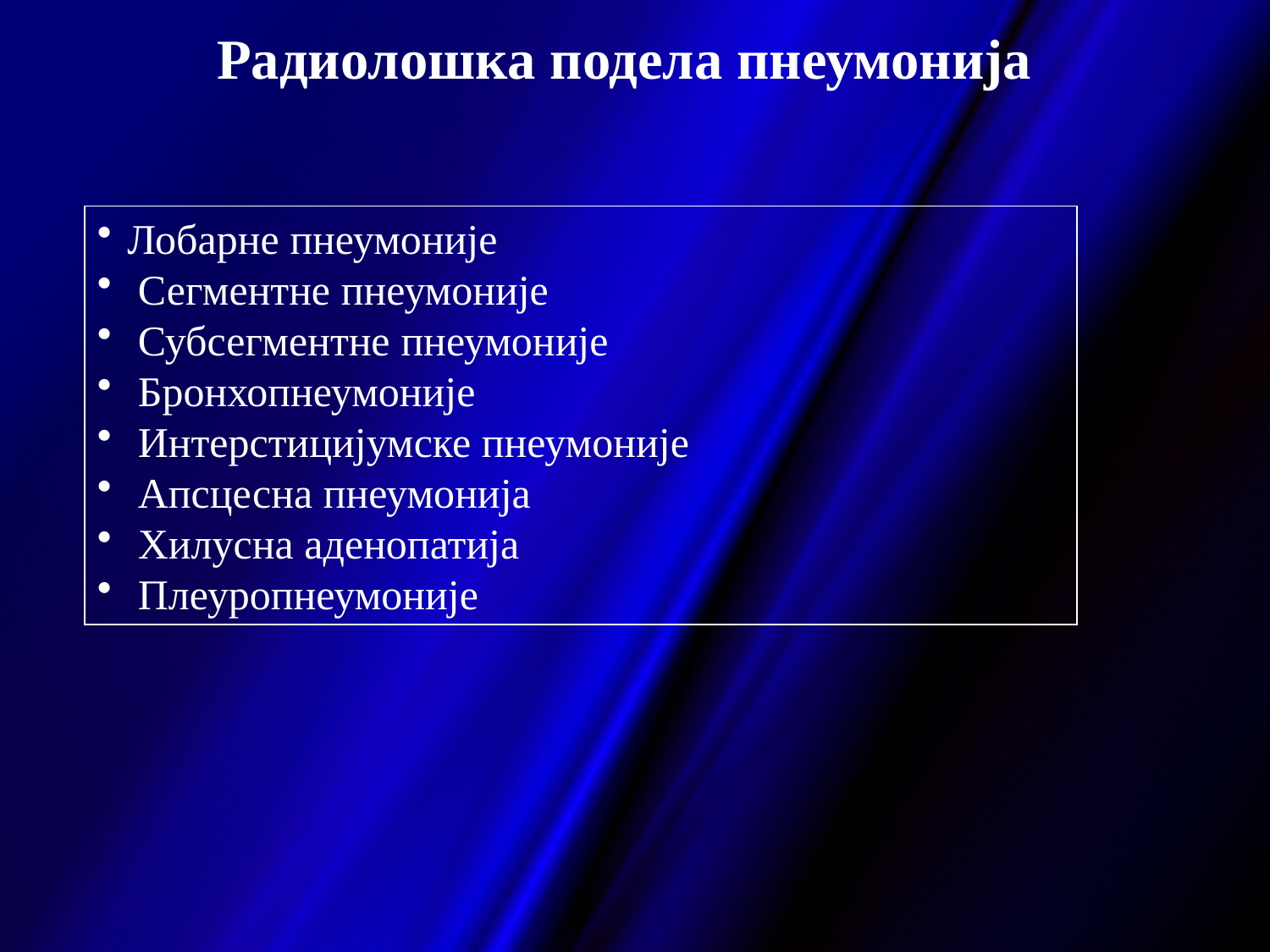

Радиолошка подела пнеумонија
Лобарне пнеумоније
 Сегментне пнеумоније
 Субсегментне пнеумоније
 Бронхопнеумоније
 Интерстицијумске пнеумоније
 Апсцесна пнеумонија
 Хилусна аденопатија
 Плеуропнеумоније